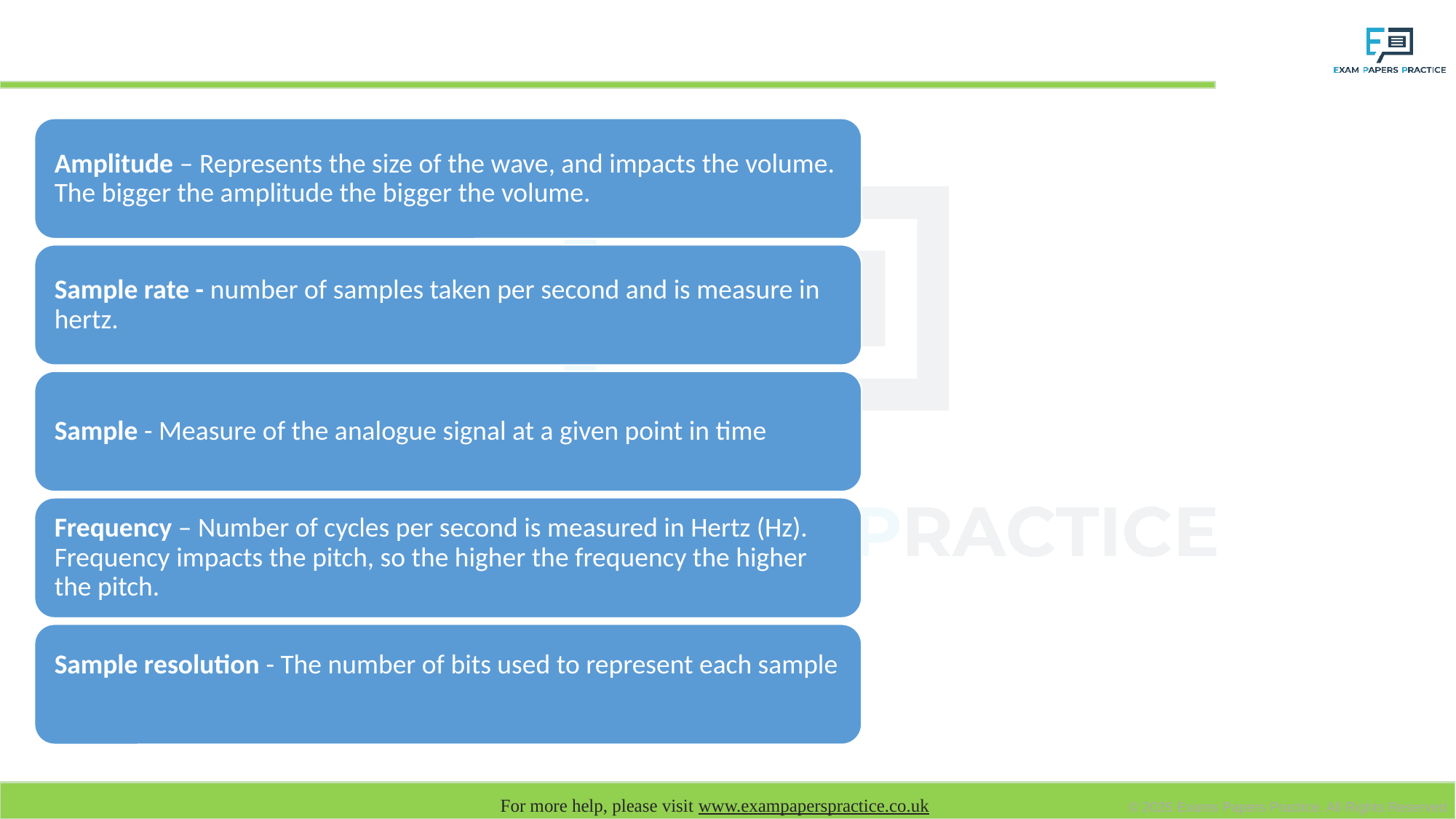

# Key words
Amplitude – Represents the size of the wave, and impacts the volume.  The bigger the amplitude the bigger the volume.
Sample rate - number of samples taken per second and is measure in hertz.
Sample - Measure of the analogue signal at a given point in time
Frequency – Number of cycles per second is measured in Hertz (Hz).  Frequency impacts the pitch, so the higher the frequency the higher the pitch.
Sample resolution - The number of bits used to represent each sample